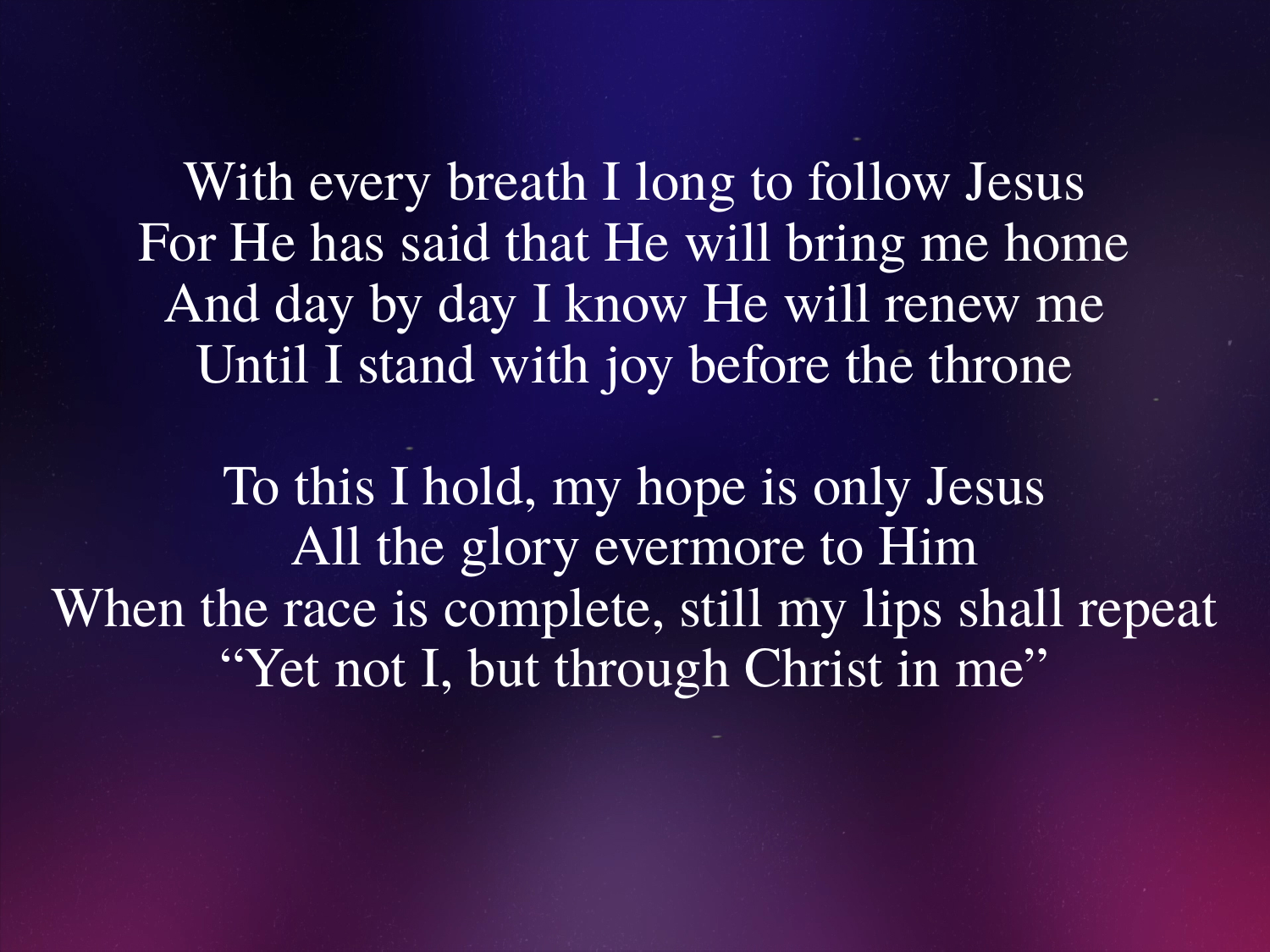

# With every breath I long to follow Jesus For He has said that He will bring me home And day by day I know He will renew me Until I stand with joy before the throne To this I hold, my hope is only Jesus All the glory evermore to Him When the race is complete, still my lips shall repeat “Yet not I, but through Christ in me”